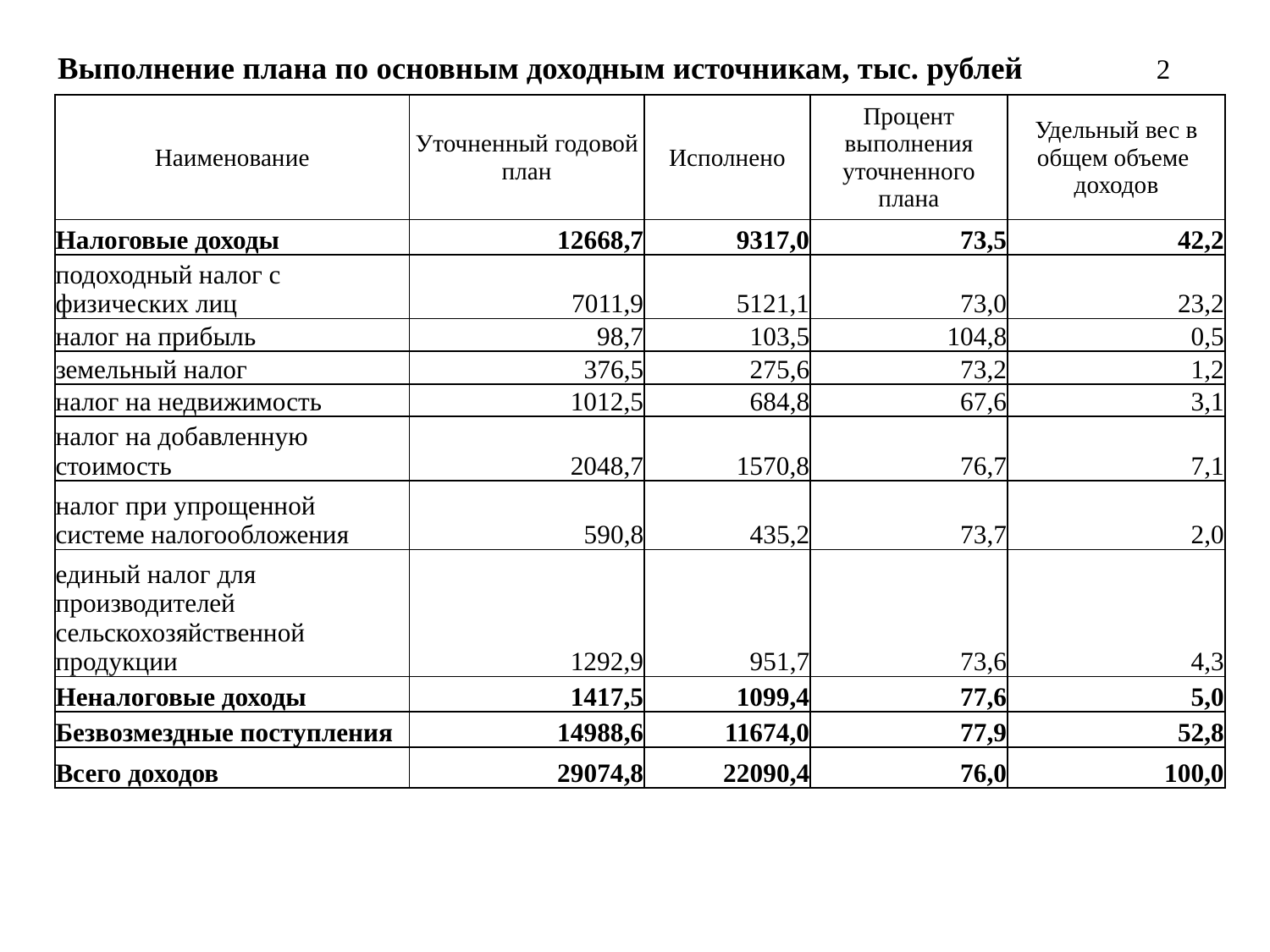

# Выполнение плана по основным доходным источникам, тыс. рублей                 2
| Наименование | Уточненный годовой план | Исполнено | Процент выполнения уточненного плана | Удельный вес в общем объеме доходов |
| --- | --- | --- | --- | --- |
| Налоговые доходы | 12668,7 | 9317,0 | 73,5 | 42,2 |
| подоходный налог с физических лиц | 7011,9 | 5121,1 | 73,0 | 23,2 |
| налог на прибыль | 98,7 | 103,5 | 104,8 | 0,5 |
| земельный налог | 376,5 | 275,6 | 73,2 | 1,2 |
| налог на недвижимость | 1012,5 | 684,8 | 67,6 | 3,1 |
| налог на добавленную стоимость | 2048,7 | 1570,8 | 76,7 | 7,1 |
| налог при упрощенной системе налогообложения | 590,8 | 435,2 | 73,7 | 2,0 |
| единый налог для производителей сельскохозяйственной продукции | 1292,9 | 951,7 | 73,6 | 4,3 |
| Неналоговые доходы | 1417,5 | 1099,4 | 77,6 | 5,0 |
| Безвозмездные поступления | 14988,6 | 11674,0 | 77,9 | 52,8 |
| Всего доходов | 29074,8 | 22090,4 | 76,0 | 100,0 |